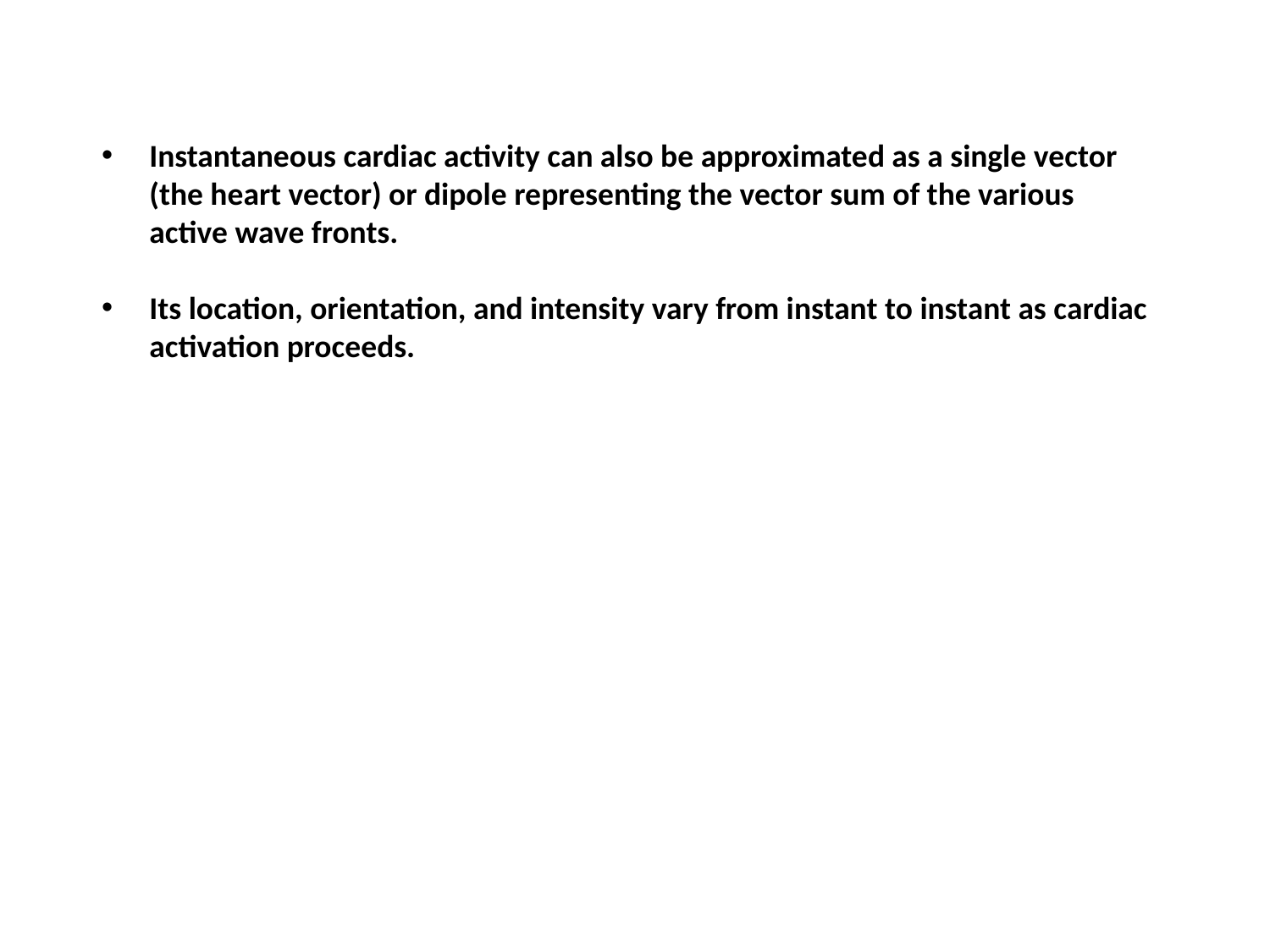

Instantaneous cardiac activity can also be approximated as a single vector (the heart vector) or dipole representing the vector sum of the various active wave fronts.

Its location, orientation, and intensity vary from instant to instant as cardiac activation proceeds.